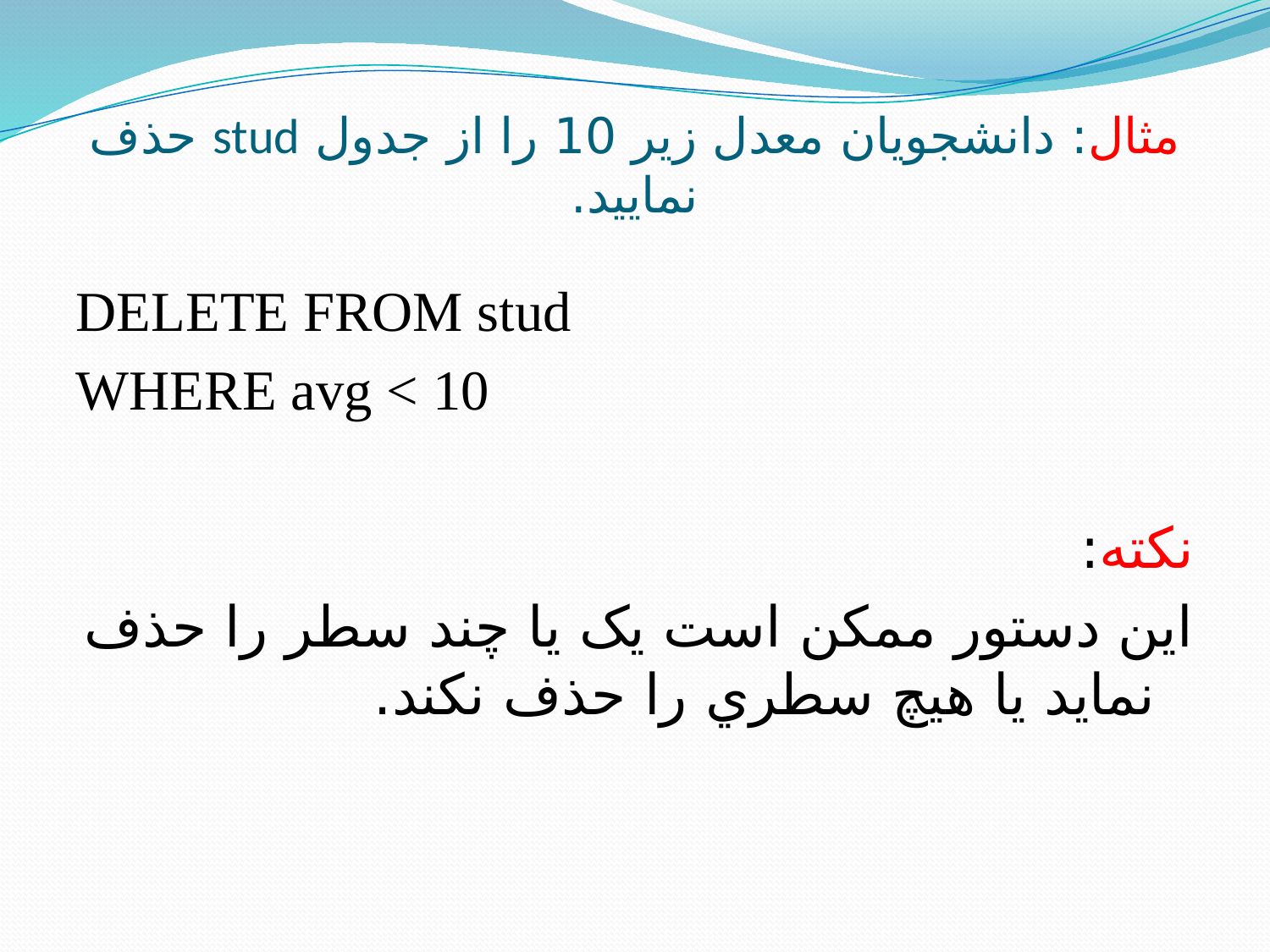

# مثال: دانشجويان معدل زير 10 را از جدول stud حذف نماييد.
DELETE FROM stud
WHERE avg < 10

نکته:
اين دستور ممکن است يک يا چند سطر را حذف نمايد يا هيچ سطري را حذف نکند.